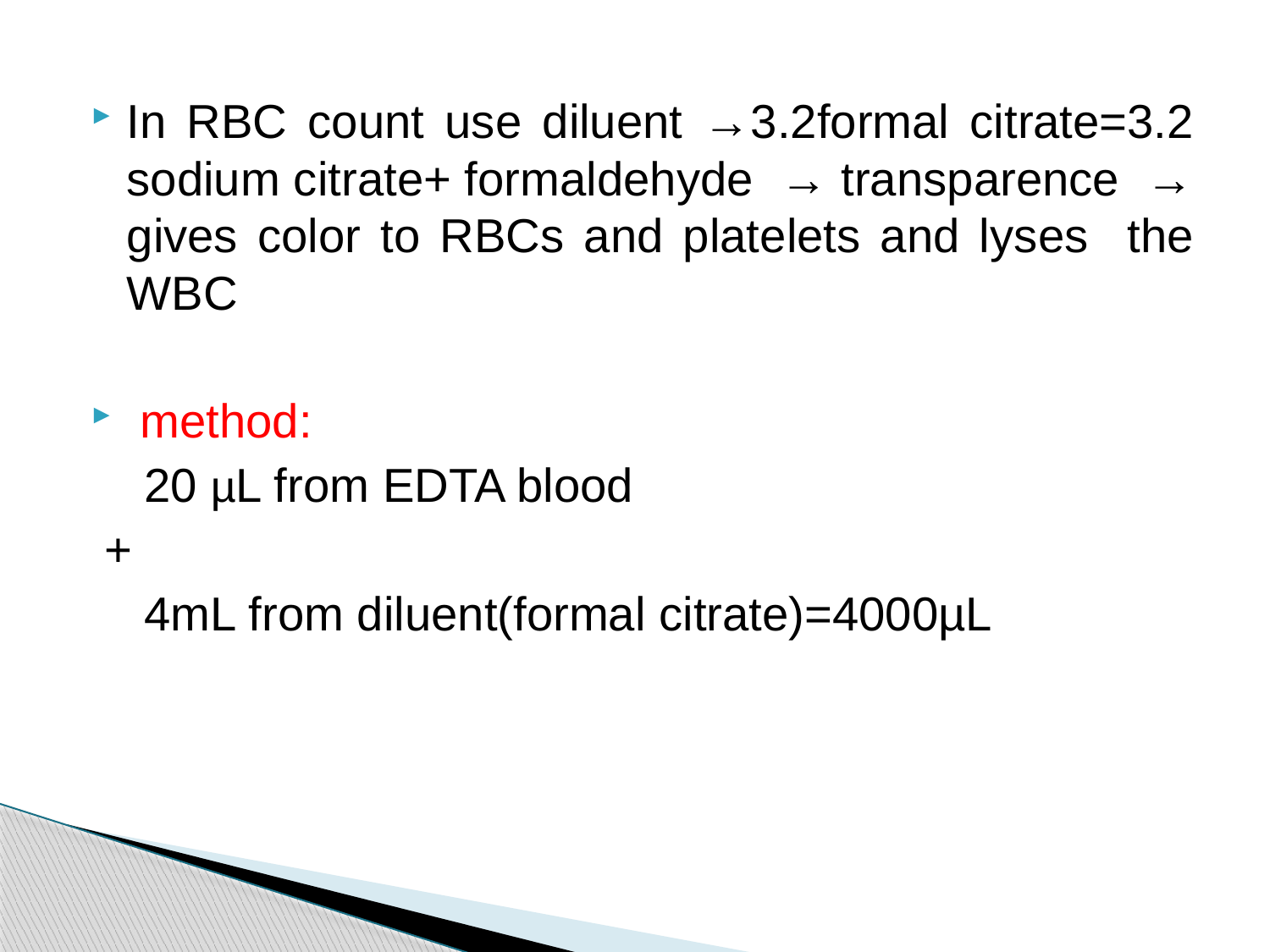

In RBC count use diluent →3.2formal citrate=3.2 sodium citrate+ formaldehyde  → transparence  → gives color to RBCs and platelets and lyses  the WBC

 method:
    20 µL from EDTA blood
 +
    4mL from diluent(formal citrate)=4000µL